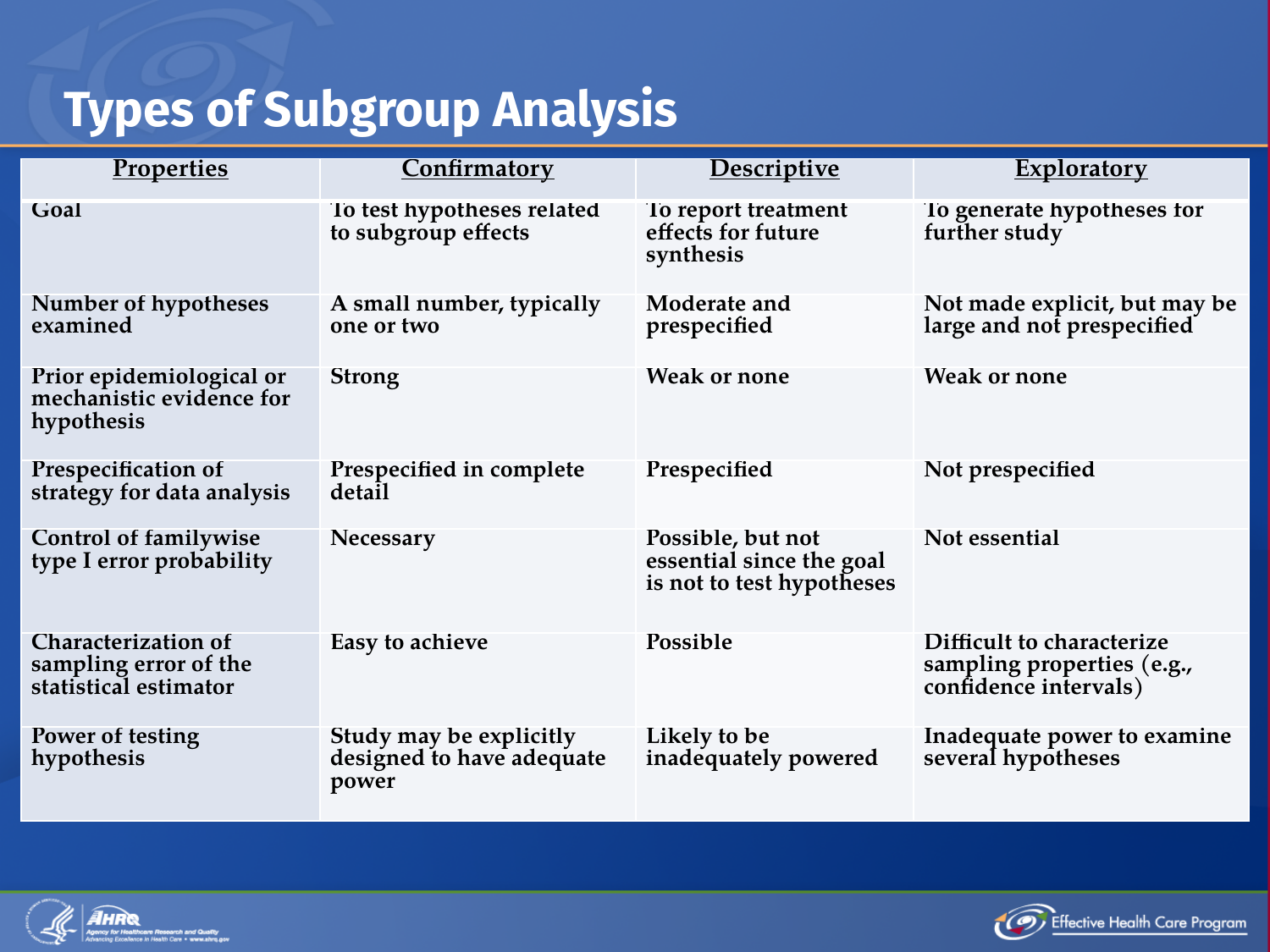

# Types of Subgroup Analysis
| Properties | Confirmatory | Descriptive | Exploratory |
| --- | --- | --- | --- |
| Goal | To test hypotheses related to subgroup effects | To report treatment effects for future synthesis | To generate hypotheses for further study |
| Number of hypotheses examined | A small number, typically one or two | Moderate and prespecified | Not made explicit, but may be large and not prespecified |
| Prior epidemiological or mechanistic evidence for hypothesis | Strong | Weak or none | Weak or none |
| Prespecification of strategy for data analysis | Prespecified in complete detail | Prespecified | Not prespecified |
| Control of familywise type I error probability | Necessary | Possible, but not essential since the goal is not to test hypotheses | Not essential |
| Characterization of sampling error of the statistical estimator | Easy to achieve | Possible | Difficult to characterize sampling properties (e.g., confidence intervals) |
| Power of testing hypothesis | Study may be explicitly designed to have adequate power | Likely to be inadequately powered | Inadequate power to examine several hypotheses |